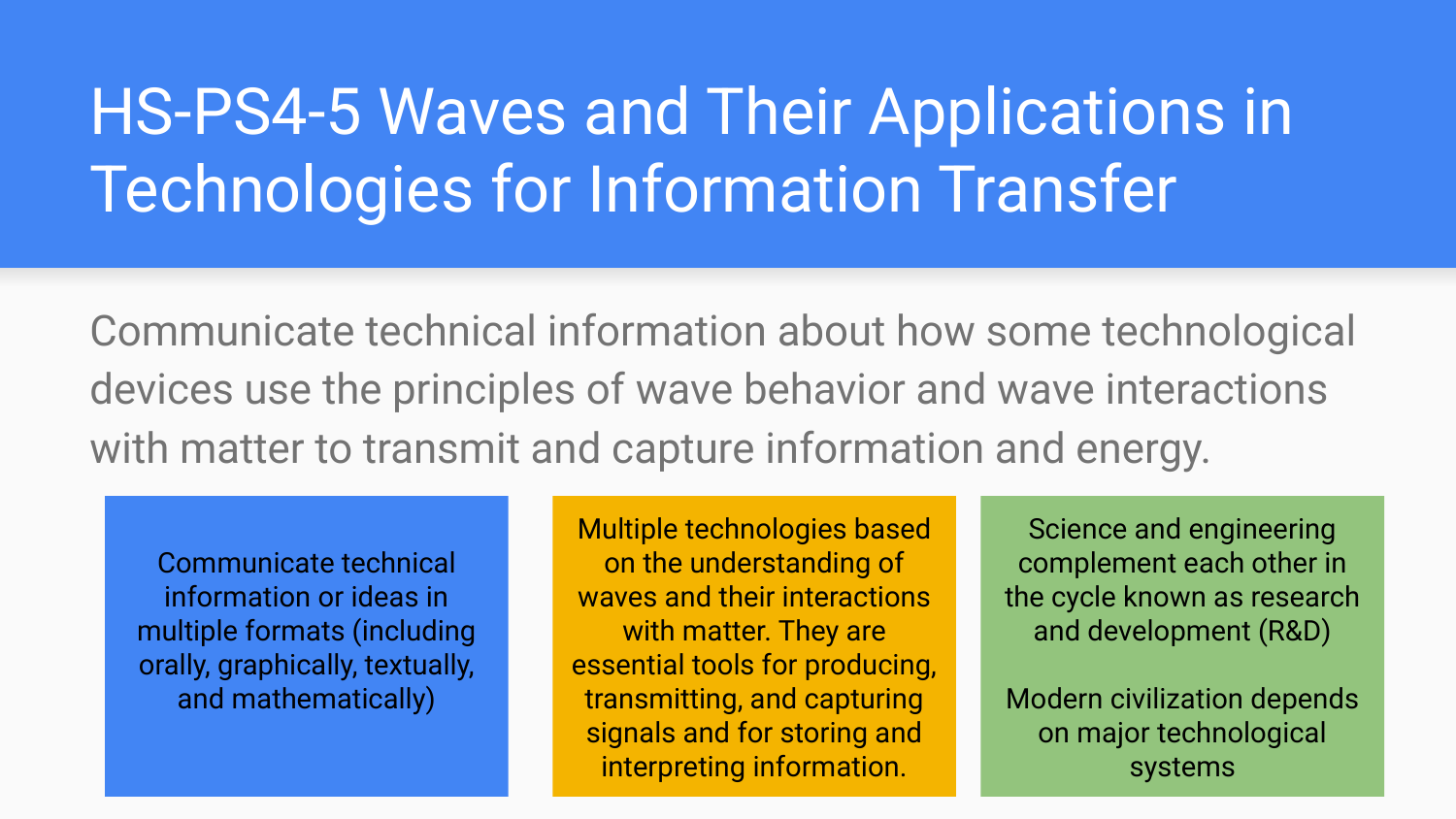

# HS-PS4-5 Waves and Their Applications in Technologies for Information Transfer
Communicate technical information about how some technological devices use the principles of wave behavior and wave interactions with matter to transmit and capture information and energy.

Communicate technical information or ideas in multiple formats (including orally, graphically, textually, and mathematically)

Multiple technologies based on the understanding of waves and their interactions with matter. They are essential tools for producing, transmitting, and capturing signals and for storing and interpreting information.
Science and engineering complement each other in the cycle known as research and development (R&D)

Modern civilization depends on major technological systems